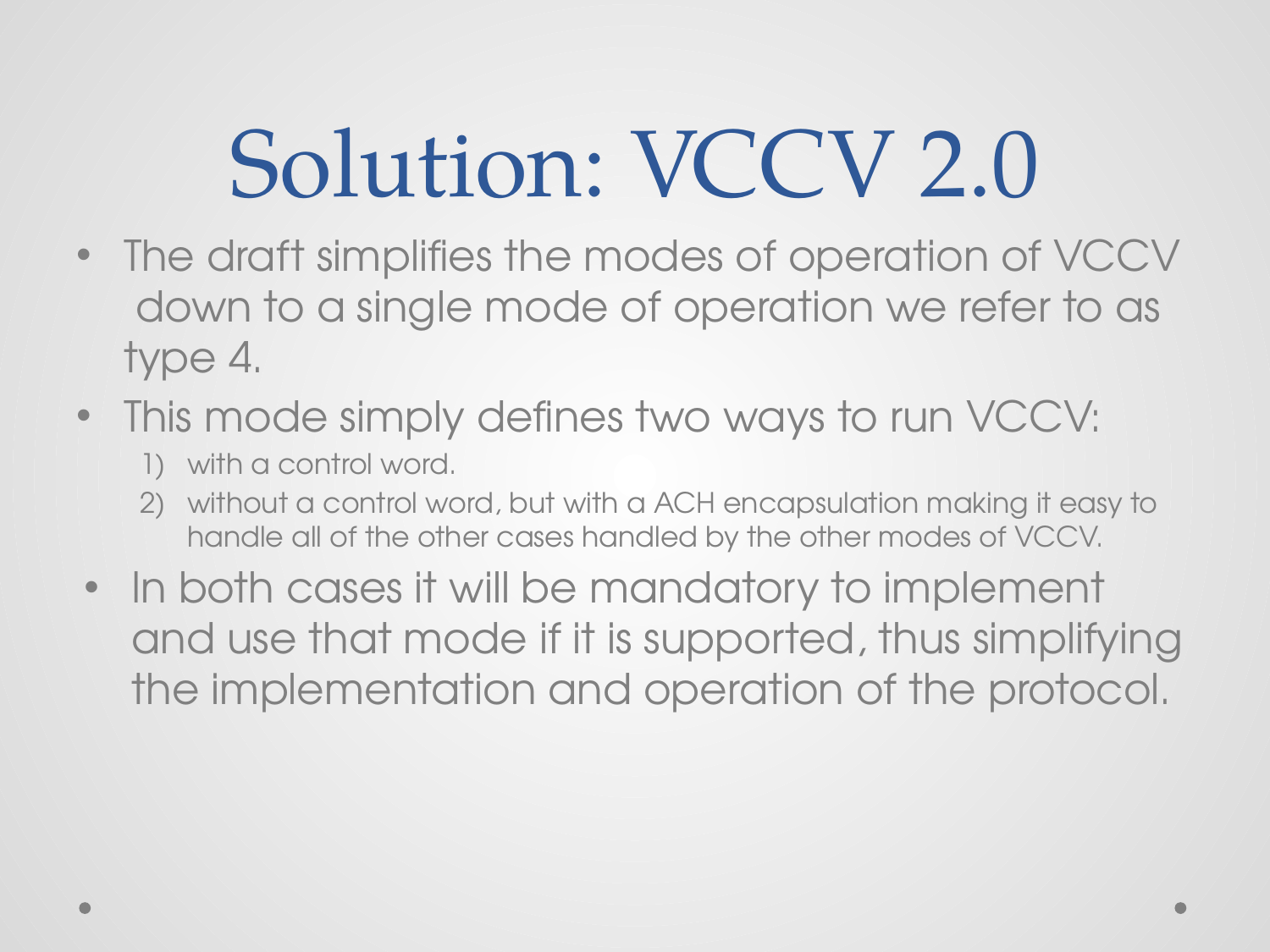

# Solution: VCCV 2.0
The draft simplifies the modes of operation of VCCV   down to a single mode of operation we refer to as type 4.
This mode simply defines two ways to run VCCV:
with a control word.
without a control word, but with a ACH encapsulation making it easy to handle all of the other cases handled by the other modes of VCCV.
In both cases it will be mandatory to implement and use that mode if it is supported, thus simplifying the implementation and operation of the protocol.